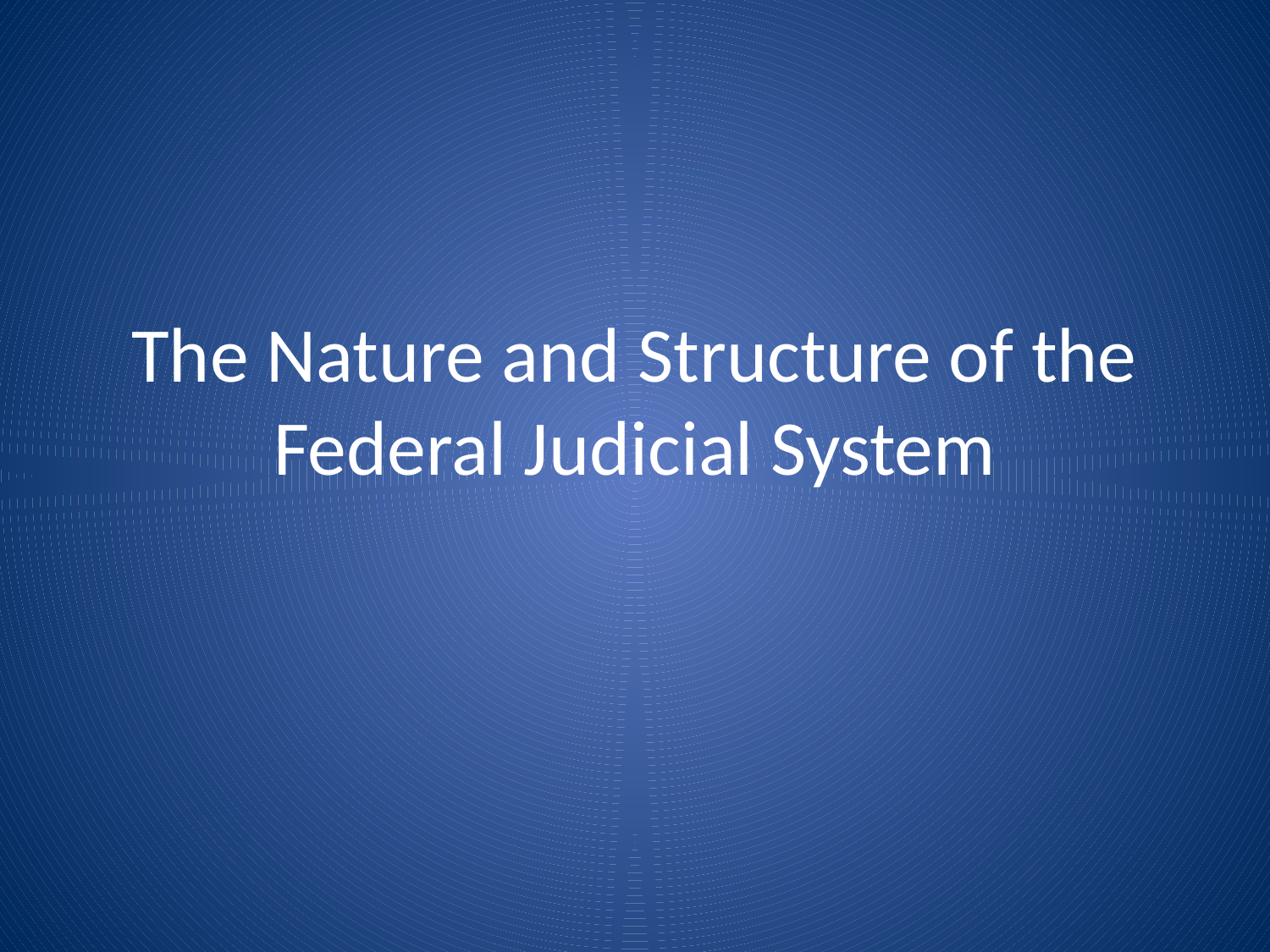

# The Nature and Structure of the Federal Judicial System